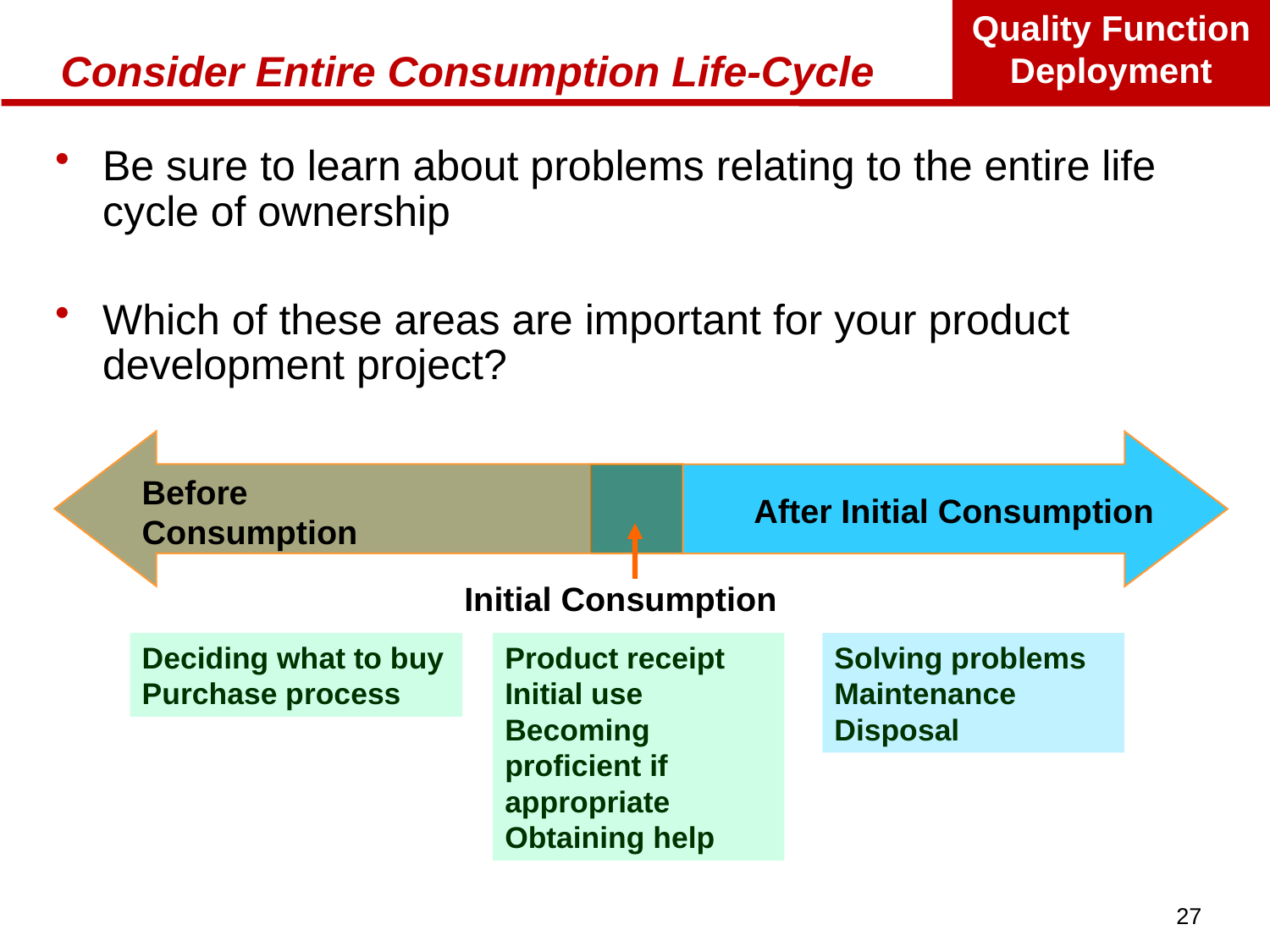

# Consider Entire Consumption Life-Cycle
Be sure to learn about problems relating to the entire life cycle of ownership

Which of these areas are important for your product development project?

Before Consumption
After Initial Consumption

Initial Consumption
Deciding what to buy
Purchase process
Product receipt
Initial use
Becoming proficient if appropriate
Obtaining help
Solving problems
Maintenance
Disposal